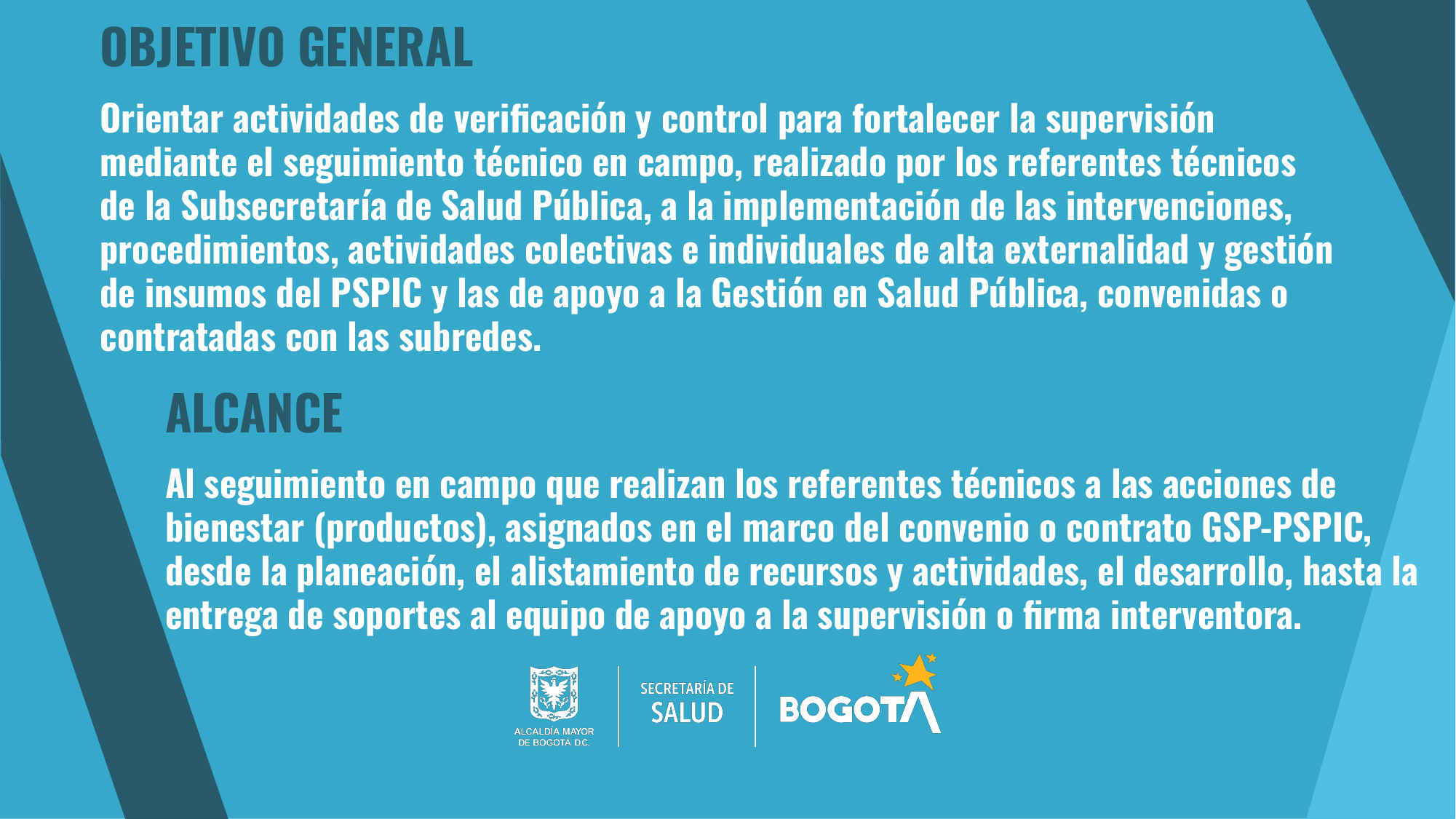

OBJETIVO GENERAL

Orientar actividades de verificación y control para fortalecer la supervisión mediante el seguimiento técnico en campo, realizado por los referentes técnicos  de la Subsecretaría de Salud Pública, a la implementación de las intervenciones, procedimientos, actividades colectivas e individuales de alta externalidad y gestión de insumos del PSPIC y las de apoyo a la Gestión en Salud Pública, convenidas o contratadas con las subredes.
ALCANCE

Al seguimiento en campo que realizan los referentes técnicos a las acciones de bienestar (productos), asignados en el marco del convenio o contrato GSP-PSPIC, desde la planeación, el alistamiento de recursos y actividades, el desarrollo, hasta la entrega de soportes al equipo de apoyo a la supervisión o firma interventora.